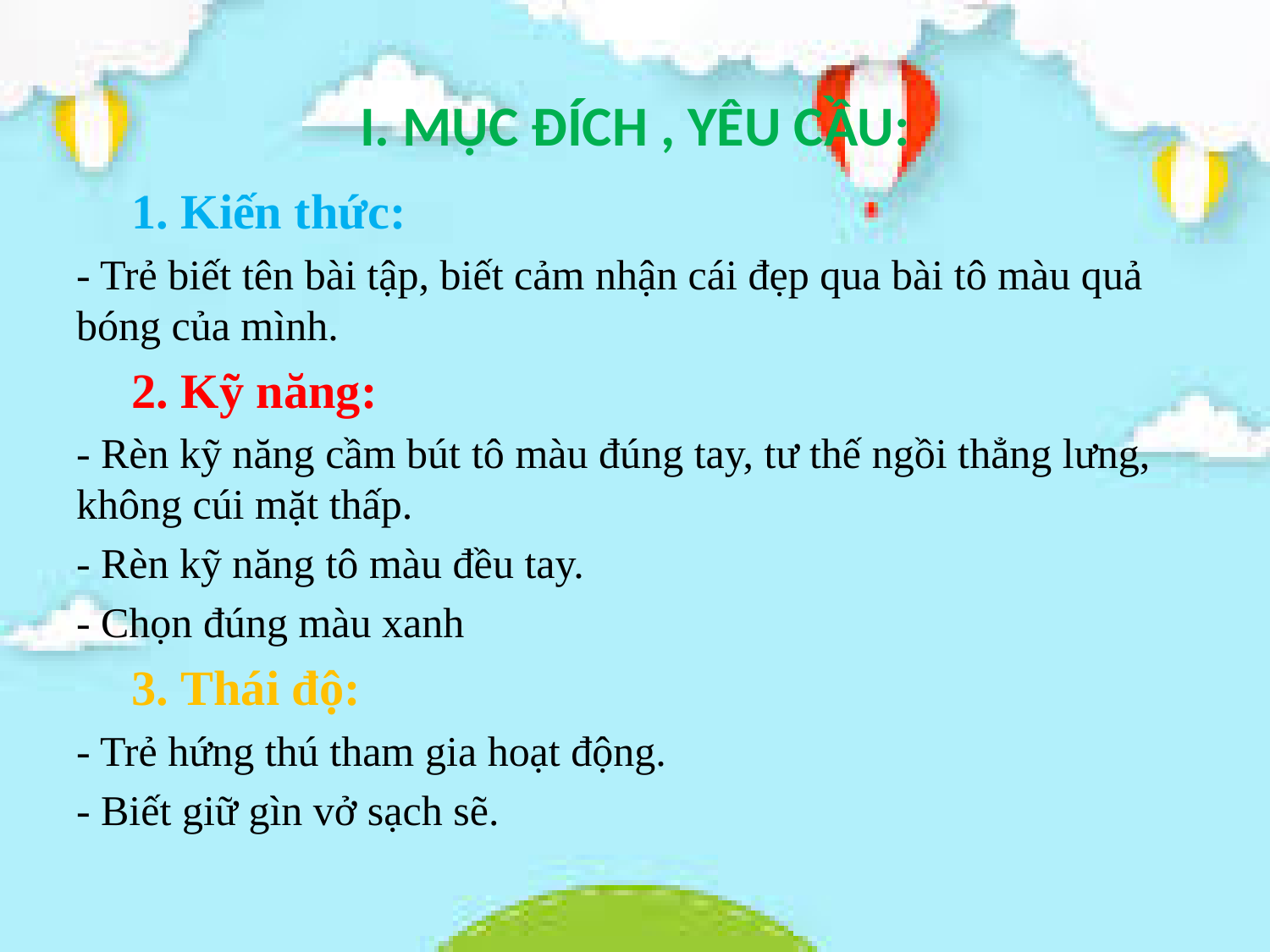

# I. MỤC ĐÍCH , YÊU CẦU:
1. Kiến thức:
- Trẻ biết tên bài tập, biết cảm nhận cái đẹp qua bài tô màu quả bóng của mình.
2. Kỹ năng:
- Rèn kỹ năng cầm bút tô màu đúng tay, tư thế ngồi thẳng lưng, không cúi mặt thấp.
- Rèn kỹ năng tô màu đều tay.
- Chọn đúng màu xanh
3. Thái độ:
- Trẻ hứng thú tham gia hoạt động.
- Biết giữ gìn vở sạch sẽ.